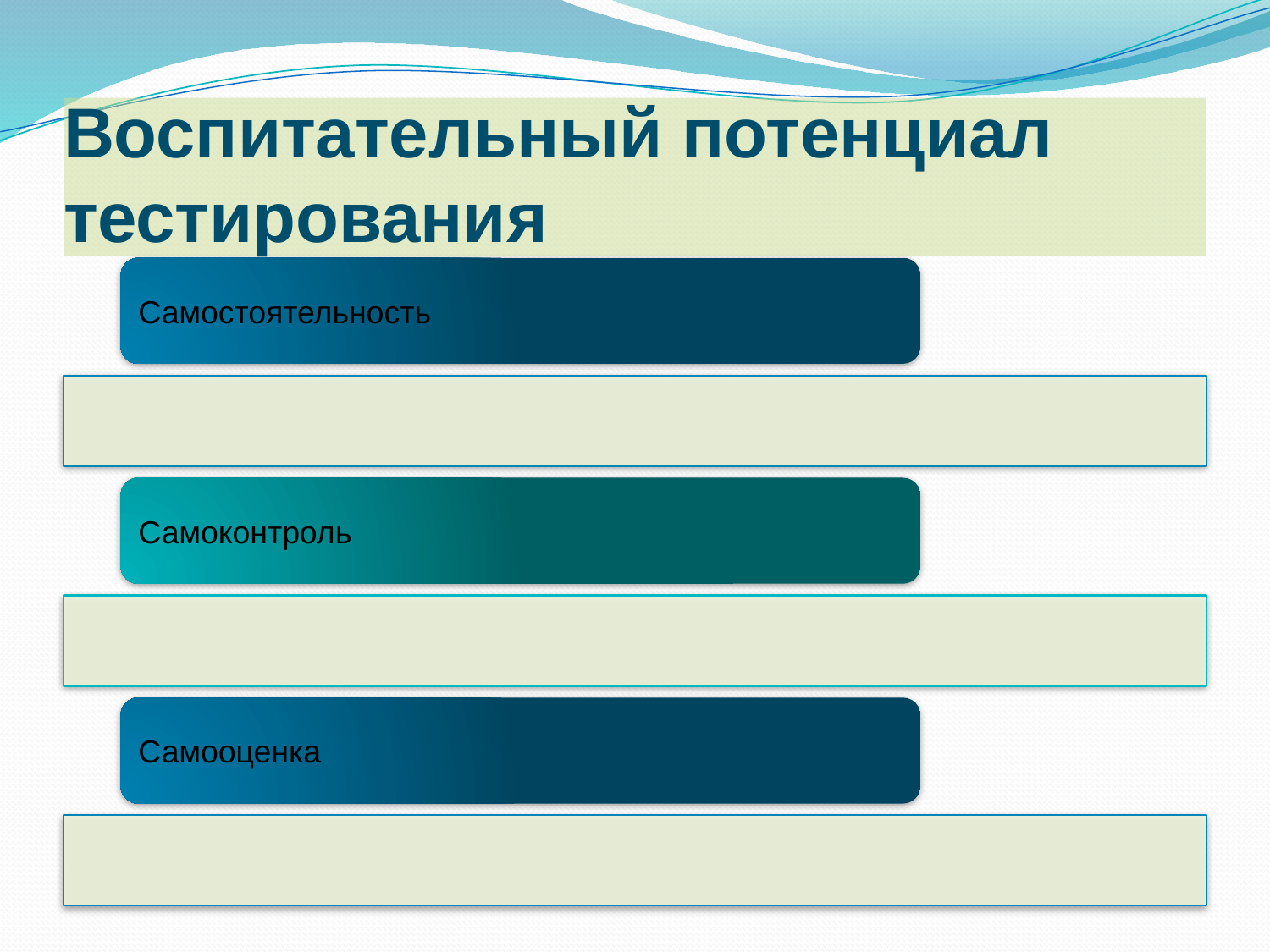

# Воспитательный потенциал тестирования
Самостоятельность
Самоконтроль
Самооценка